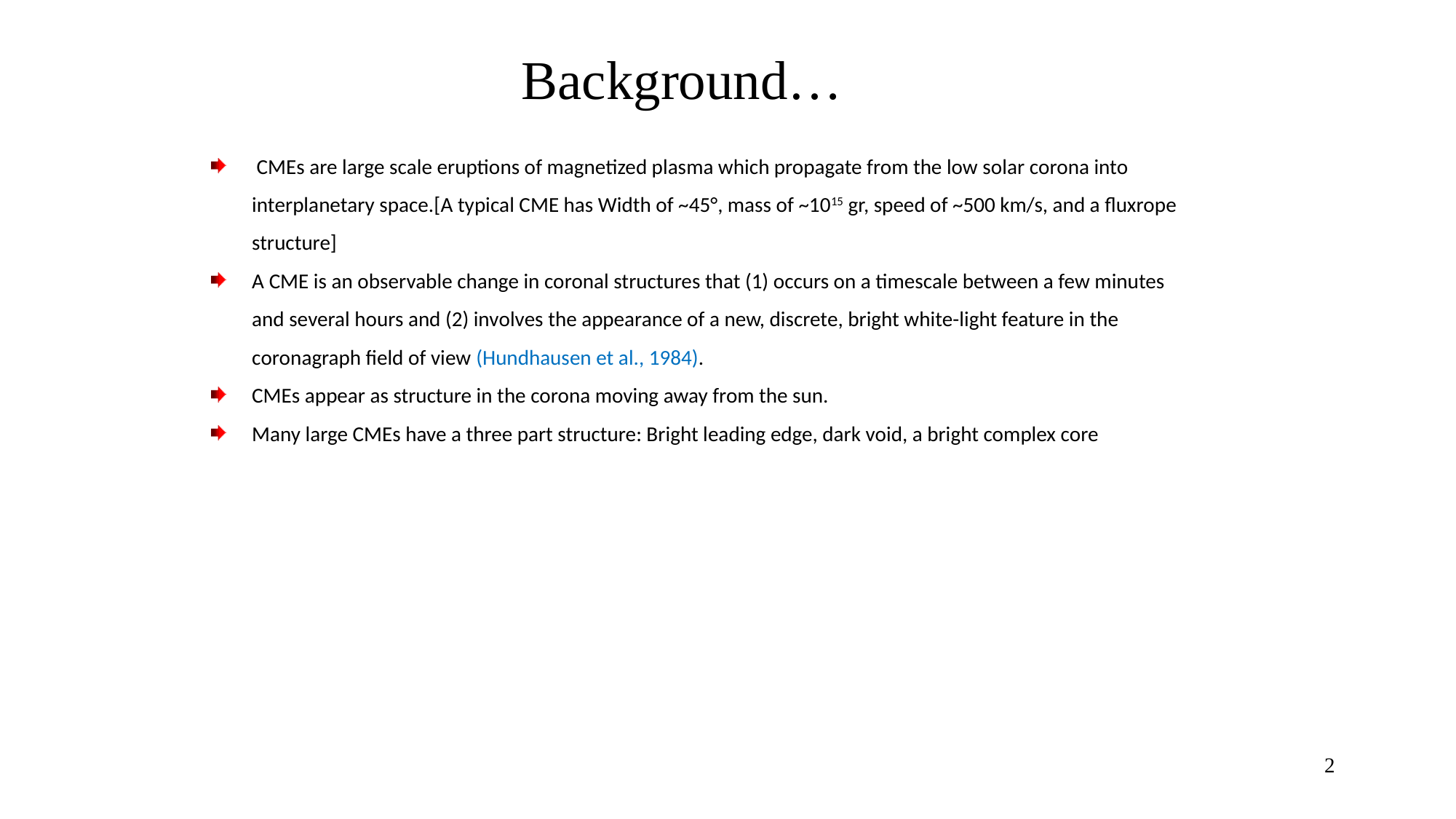

Background…

 CMEs are large scale eruptions of magnetized plasma which propagate from the low solar corona into interplanetary space.[A typical CME has Width of ~45°, mass of ~1015 gr, speed of ~500 km/s, and a fluxrope structure]
A CME is an observable change in coronal structures that (1) occurs on a timescale between a few minutes and several hours and (2) involves the appearance of a new, discrete, bright white-light feature in the coronagraph field of view (Hundhausen et al., 1984).
CMEs appear as structure in the corona moving away from the sun.
Many large CMEs have a three part structure: Bright leading edge, dark void, a bright complex core

2